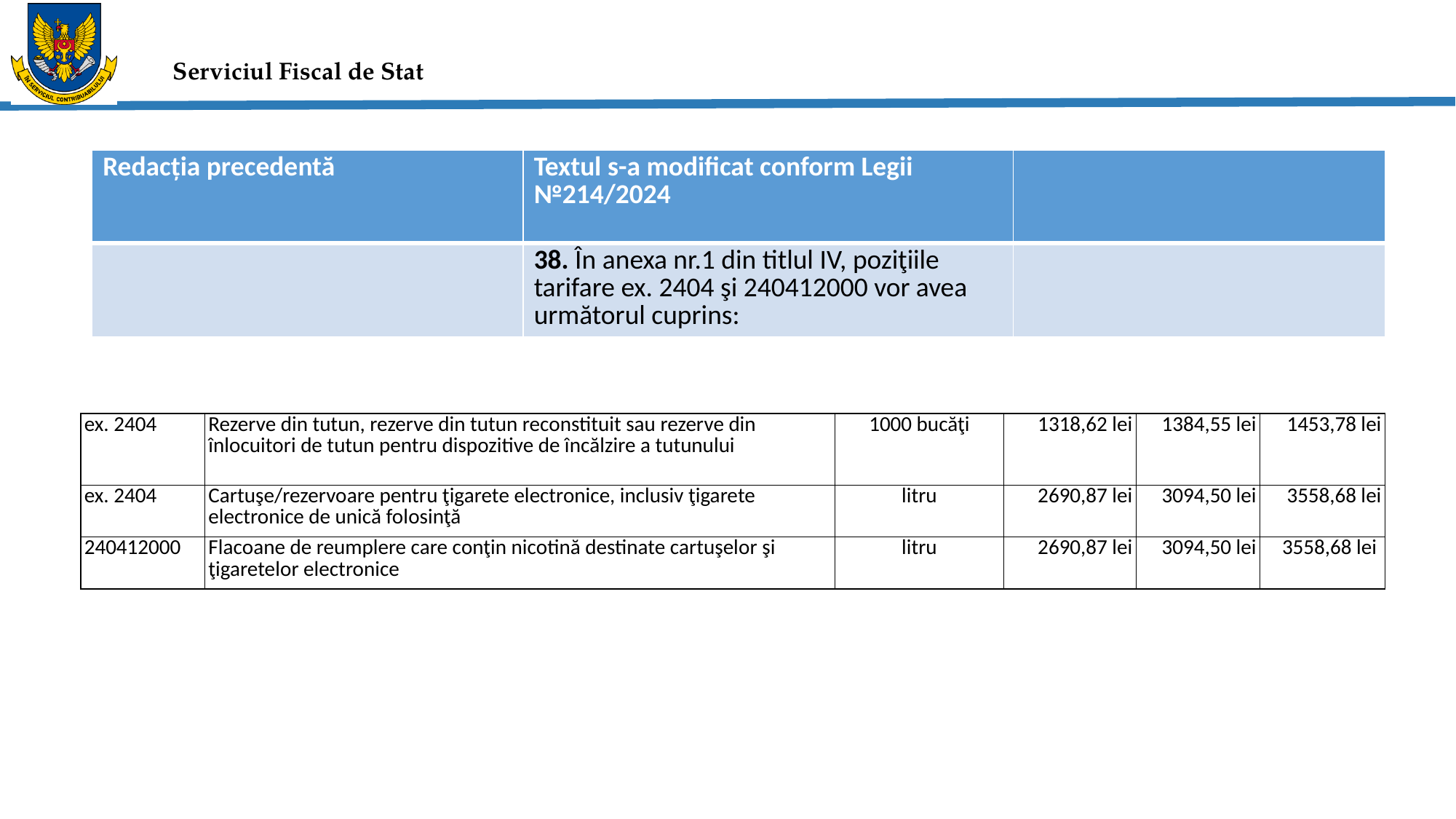

| Redacția precedentă | Textul s-a modificat conform Legii №214/2024 |  |
| --- | --- | --- |
|  | 38. În anexa nr.1 din titlul IV, poziţiile tarifare ex. 2404 şi 240412000 vor avea următorul cuprins: |  |
| ex. 2404 | Rezerve din tutun, rezerve din tutun reconstituit sau rezerve din înlocuitori de tutun pentru dispozitive de încălzire a tutunului | 1000 bucăţi | 1318,62 lei | 1384,55 lei | 1453,78 lei |
| --- | --- | --- | --- | --- | --- |
| ex. 2404 | Cartuşe/rezervoare pentru ţigarete electronice, inclusiv ţigarete electronice de unică folosinţă | litru | 2690,87 lei | 3094,50 lei | 3558,68 lei |
| 240412000 | Flacoane de reumplere care conţin nicotină destinate cartuşelor şi ţigaretelor electronice | litru | 2690,87 lei | 3094,50 lei | 3558,68 lei |